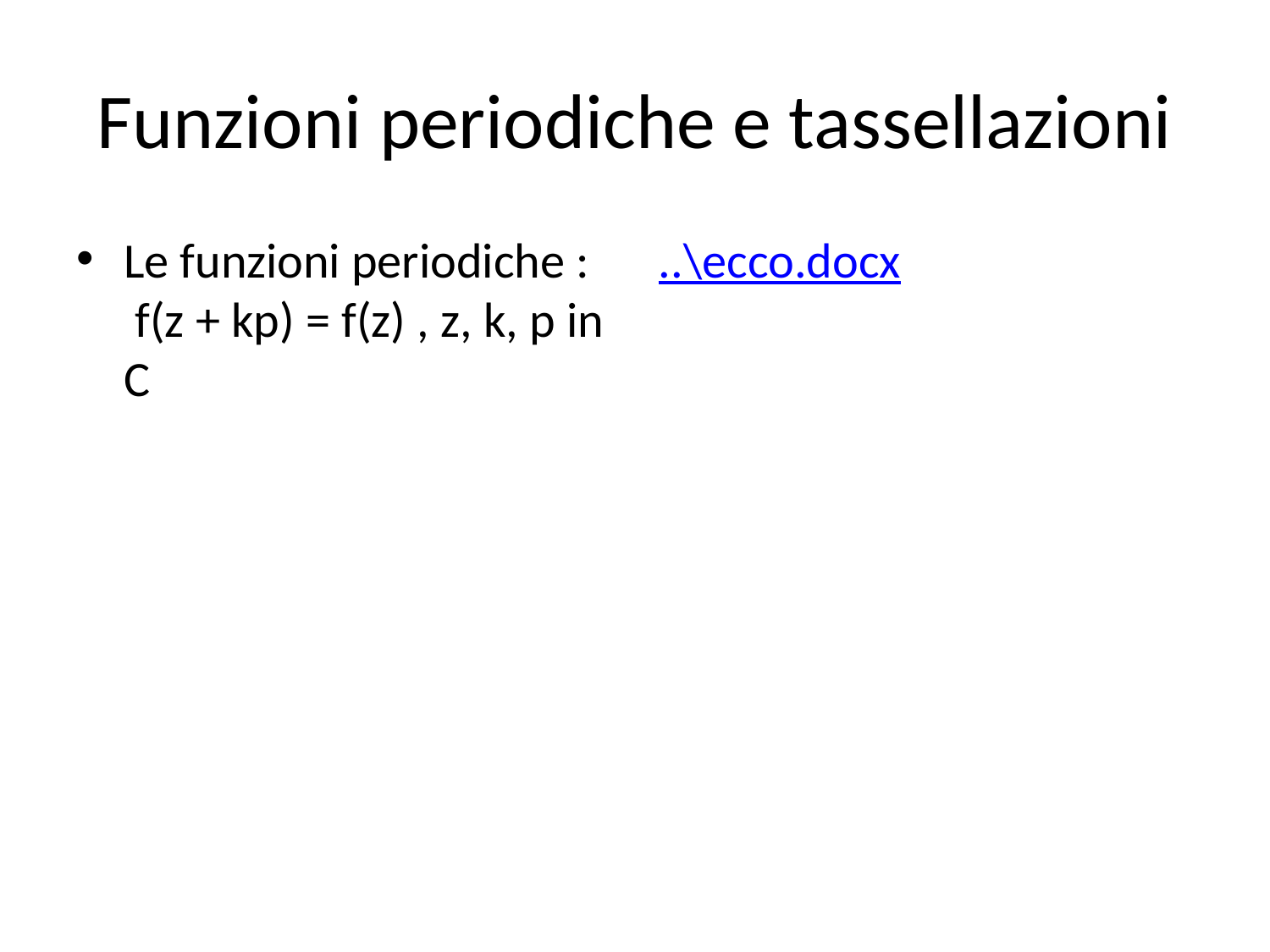

# Funzioni periodiche e tassellazioni
Le funzioni periodiche :   f(z + kp) = f(z) , z, k, p in C

..\ecco.docx